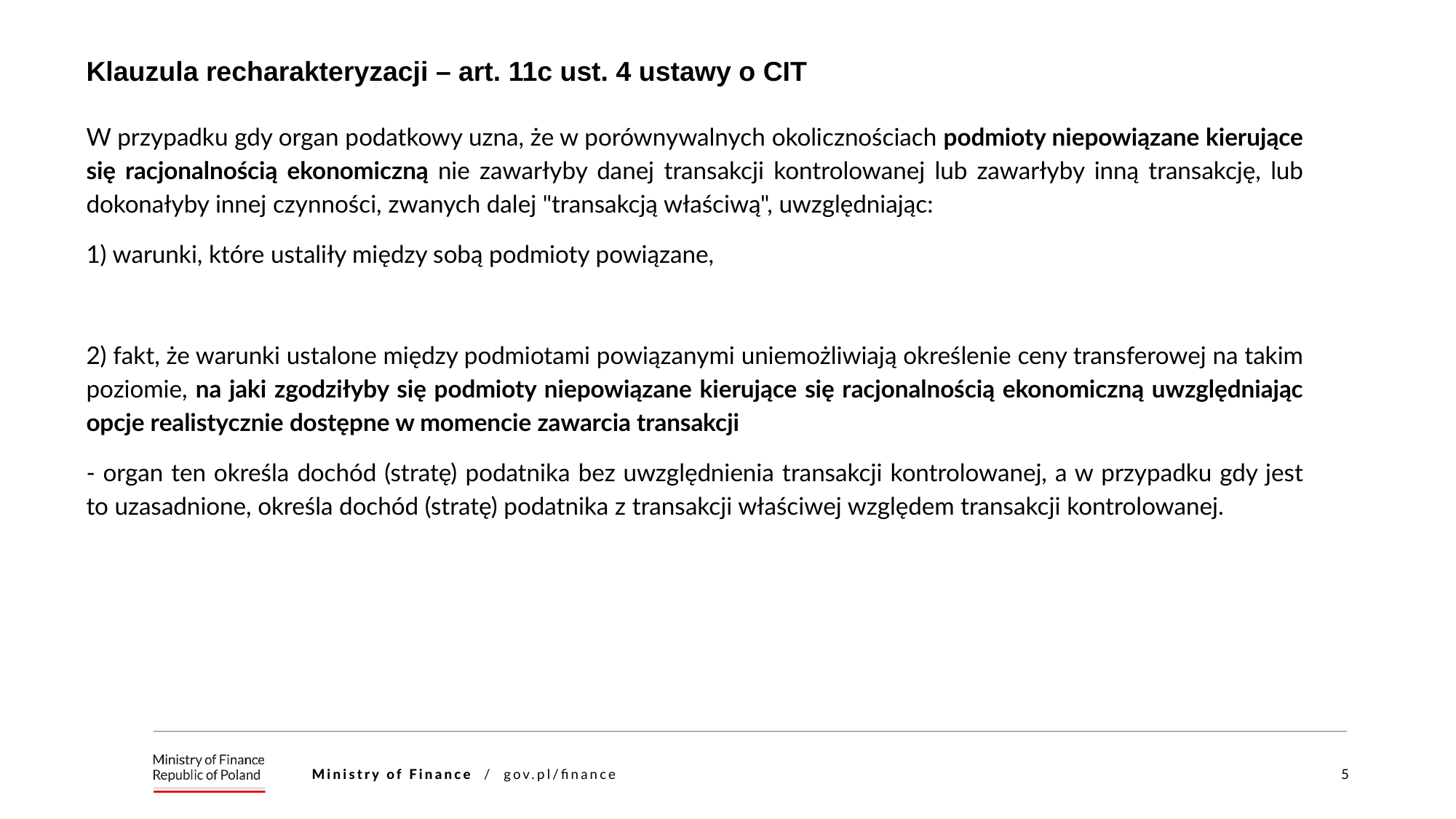

Klauzula recharakteryzacji – art. 11c ust. 4 ustawy o CIT
W przypadku gdy organ podatkowy uzna, że w porównywalnych okolicznościach podmioty niepowiązane kierujące się racjonalnością ekonomiczną nie zawarłyby danej transakcji kontrolowanej lub zawarłyby inną transakcję, lub dokonałyby innej czynności, zwanych dalej "transakcją właściwą", uwzględniając:
1) warunki, które ustaliły między sobą podmioty powiązane,

2) fakt, że warunki ustalone między podmiotami powiązanymi uniemożliwiają określenie ceny transferowej na takim poziomie, na jaki zgodziłyby się podmioty niepowiązane kierujące się racjonalnością ekonomiczną uwzględniając opcje realistycznie dostępne w momencie zawarcia transakcji
- organ ten określa dochód (stratę) podatnika bez uwzględnienia transakcji kontrolowanej, a w przypadku gdy jest to uzasadnione, określa dochód (stratę) podatnika z transakcji właściwej względem transakcji kontrolowanej.